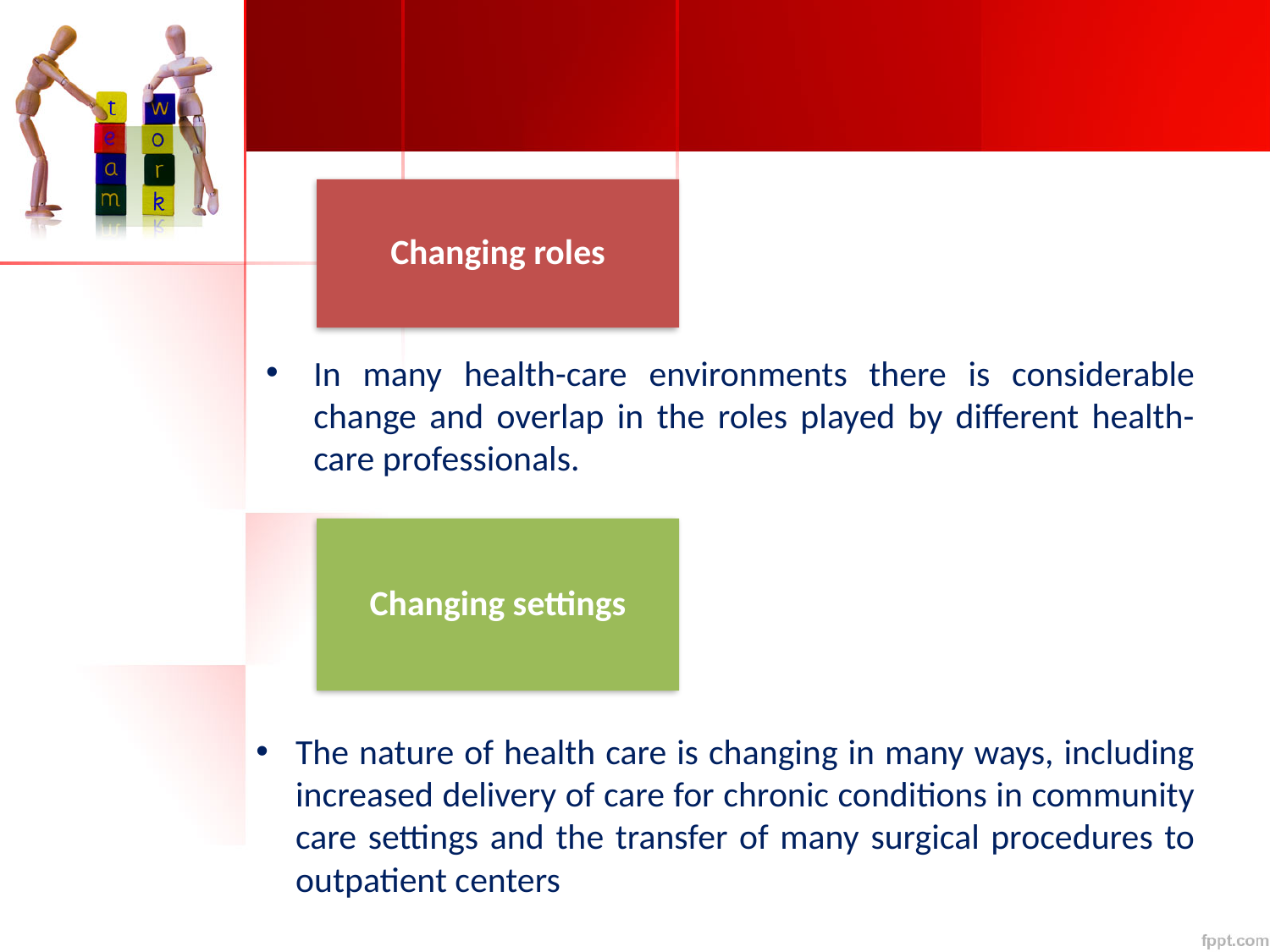

In many health-care environments there is considerable change and overlap in the roles played by different health-care professionals.

Changing roles

Changing settings
The nature of health care is changing in many ways, including increased delivery of care for chronic conditions in community care settings and the transfer of many surgical procedures to outpatient centers